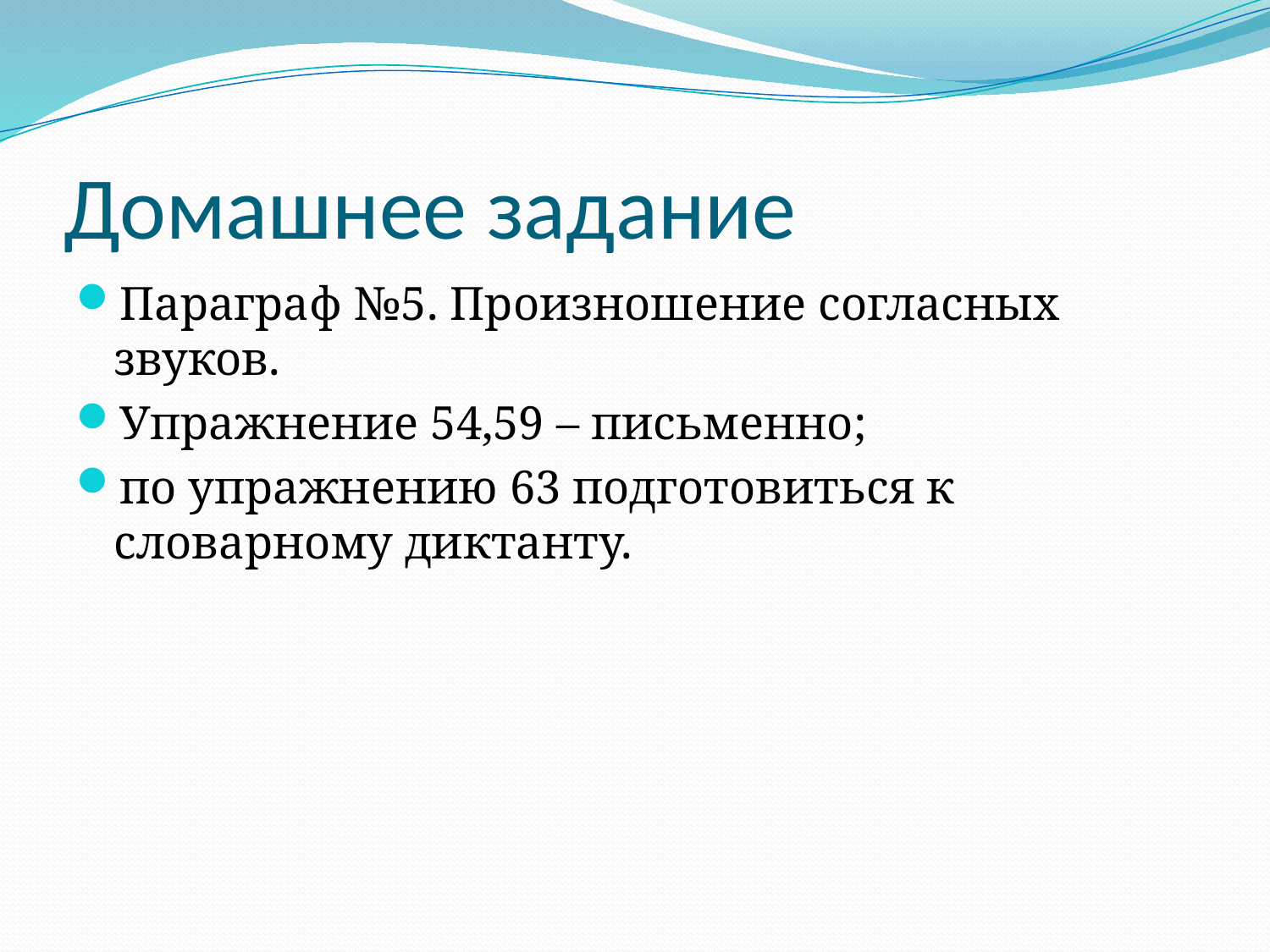

# Домашнее задание
Параграф №5. Произношение согласных звуков.
Упражнение 54,59 – письменно;
по упражнению 63 подготовиться к словарному диктанту.